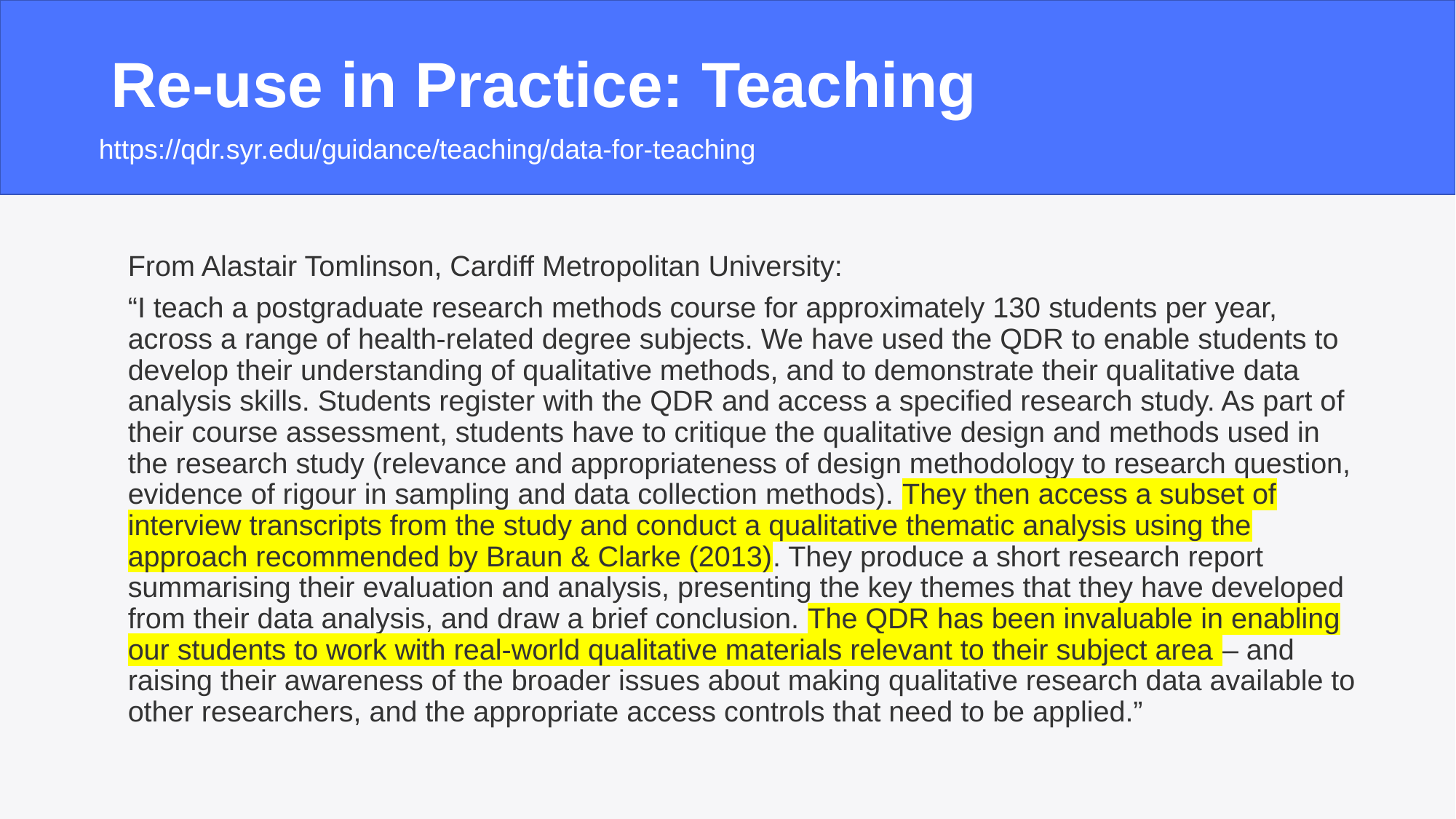

# Re-use in Practice: Teaching
https://qdr.syr.edu/guidance/teaching/data-for-teaching
From Alastair Tomlinson, Cardiff Metropolitan University:
“I teach a postgraduate research methods course for approximately 130 students per year, across a range of health-related degree subjects. We have used the QDR to enable students to develop their understanding of qualitative methods, and to demonstrate their qualitative data analysis skills. Students register with the QDR and access a specified research study. As part of their course assessment, students have to critique the qualitative design and methods used in the research study (relevance and appropriateness of design methodology to research question, evidence of rigour in sampling and data collection methods). They then access a subset of interview transcripts from the study and conduct a qualitative thematic analysis using the approach recommended by Braun & Clarke (2013). They produce a short research report summarising their evaluation and analysis, presenting the key themes that they have developed from their data analysis, and draw a brief conclusion. The QDR has been invaluable in enabling our students to work with real-world qualitative materials relevant to their subject area – and raising their awareness of the broader issues about making qualitative research data available to other researchers, and the appropriate access controls that need to be applied.”